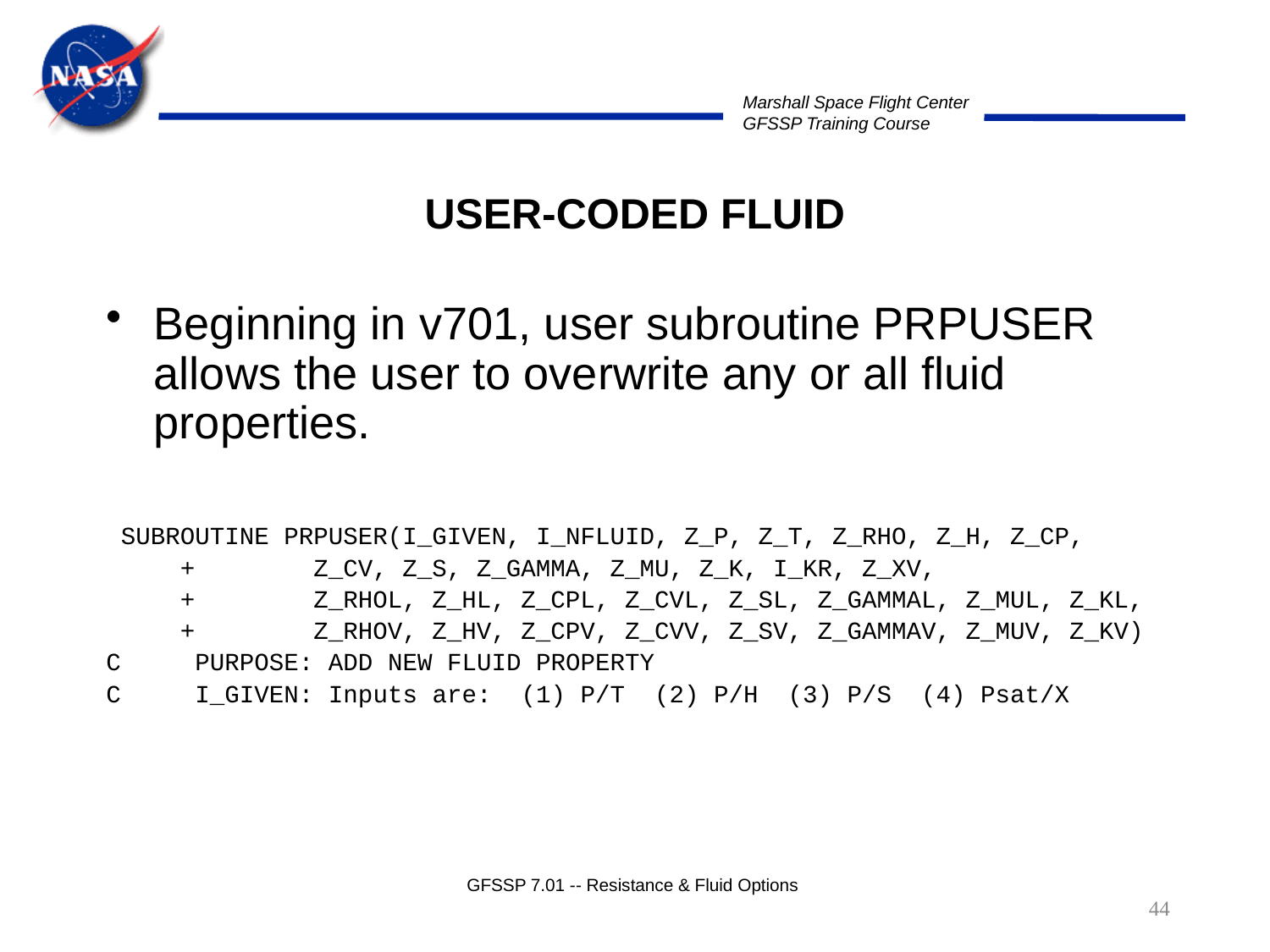

# USER-CODED FLUID
Beginning in v701, user subroutine PRPUSER allows the user to overwrite any or all fluid properties.

 SUBROUTINE PRPUSER(I_GIVEN, I_NFLUID, Z_P, Z_T, Z_RHO, Z_H, Z_CP,
     +        Z_CV, Z_S, Z_GAMMA, Z_MU, Z_K, I_KR, Z_XV,
     +        Z_RHOL, Z_HL, Z_CPL, Z_CVL, Z_SL, Z_GAMMAL, Z_MUL, Z_KL,
     +        Z_RHOV, Z_HV, Z_CPV, Z_CVV, Z_SV, Z_GAMMAV, Z_MUV, Z_KV)
C     PURPOSE: ADD NEW FLUID PROPERTY
C     I_GIVEN: Inputs are:  (1) P/T  (2) P/H  (3) P/S  (4) Psat/X
GFSSP 7.01 -- Resistance & Fluid Options
44